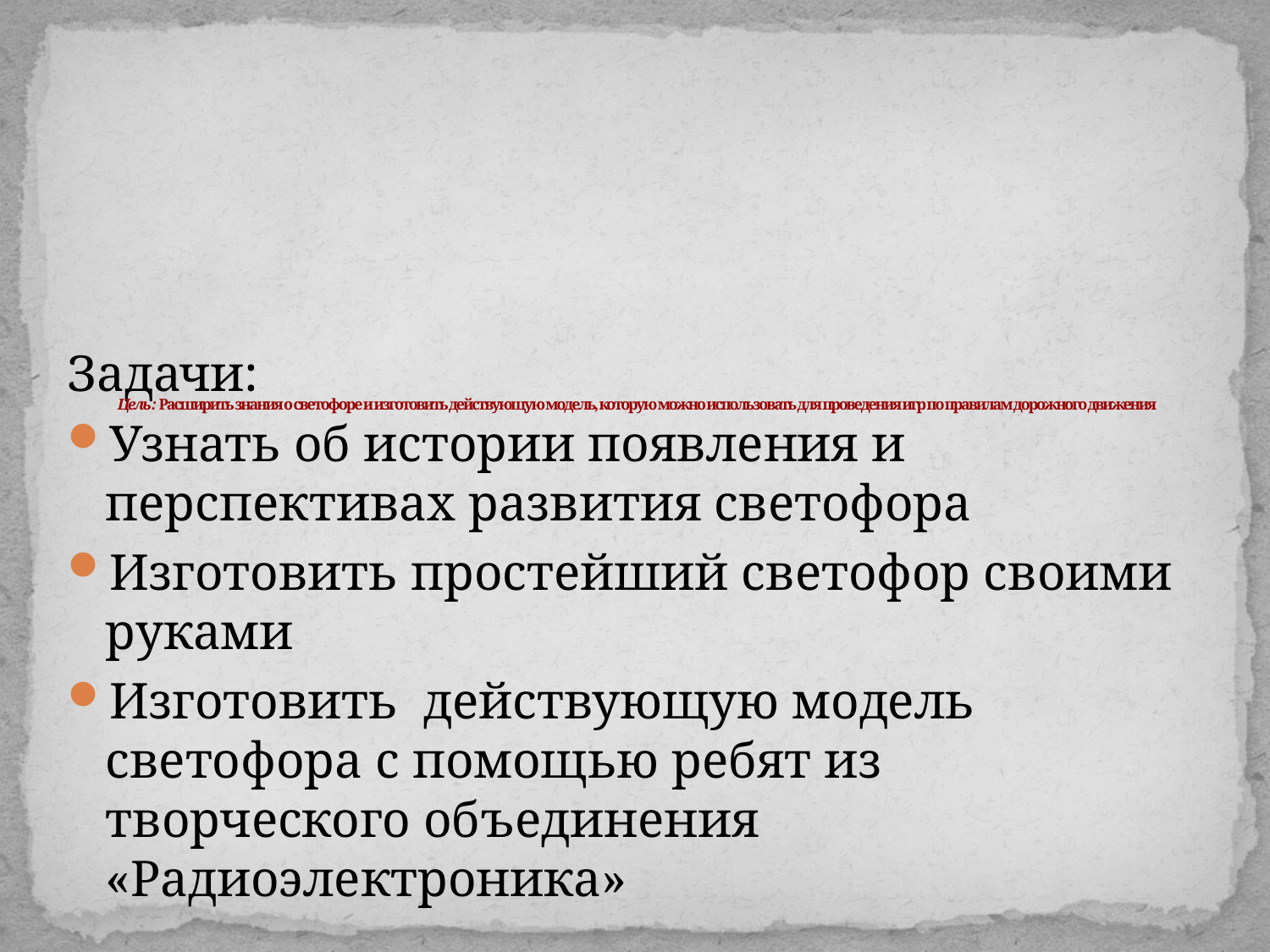

# Цель : Расширить знания о светофоре и изготовить действующую модель, которую можно использовать для проведения игр по правилам дорожного движения
Задачи:
Узнать об истории появления и перспективах развития светофора
Изготовить простейший светофор своими руками
Изготовить  действующую модель  светофора с помощью ребят из творческого объединения «Радиоэлектроника»